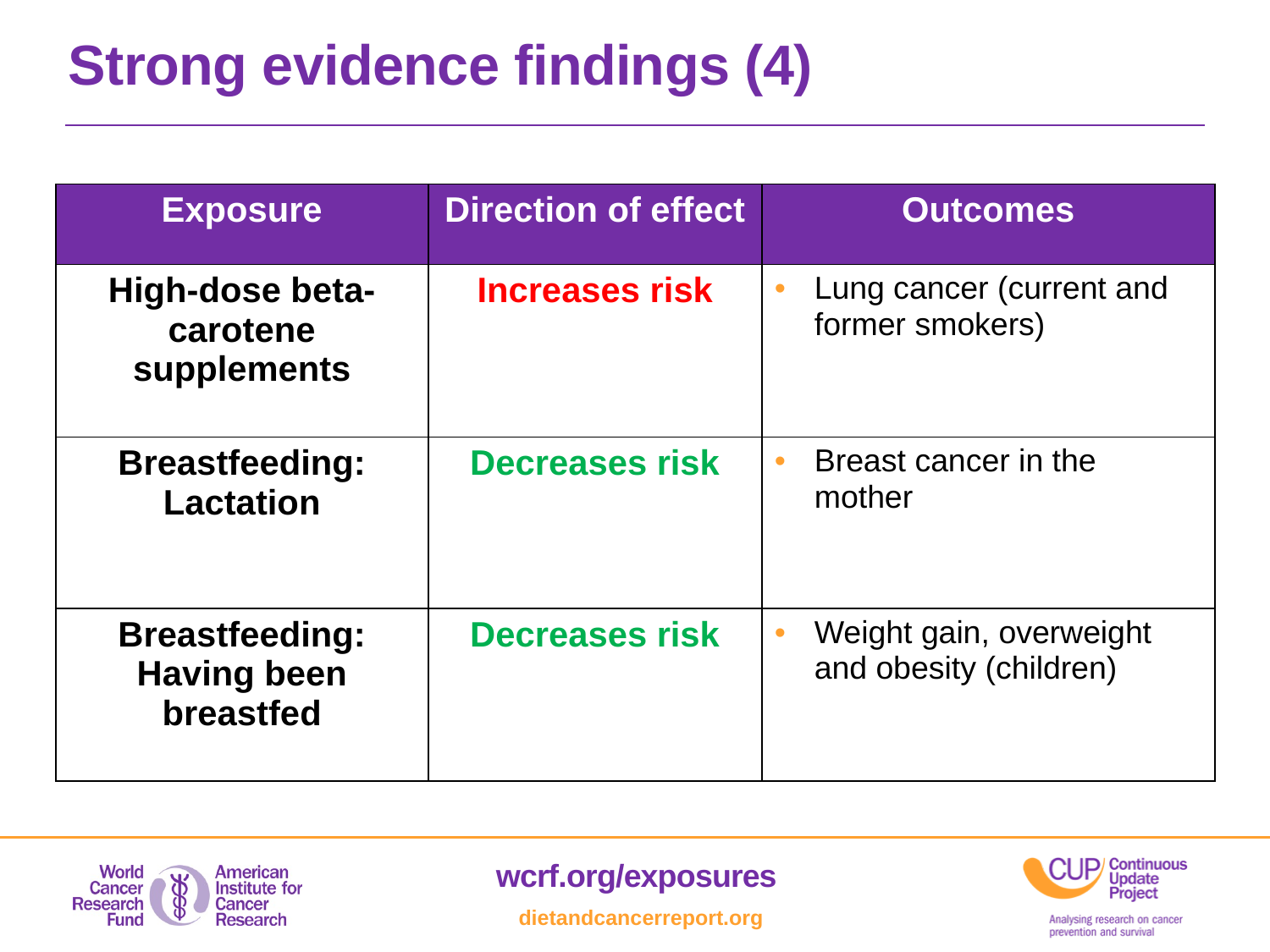

Strong evidence findings (4)
| Exposure | Direction of effect | Outcomes |
| --- | --- | --- |
| High-dose beta-carotene supplements | Increases risk | Lung cancer (current and former smokers) |
| Breastfeeding: Lactation | Decreases risk | Breast cancer in the mother |
| Breastfeeding: Having been breastfed | Decreases risk | Weight gain, overweight and obesity (children) |
wcrf.org/exposures